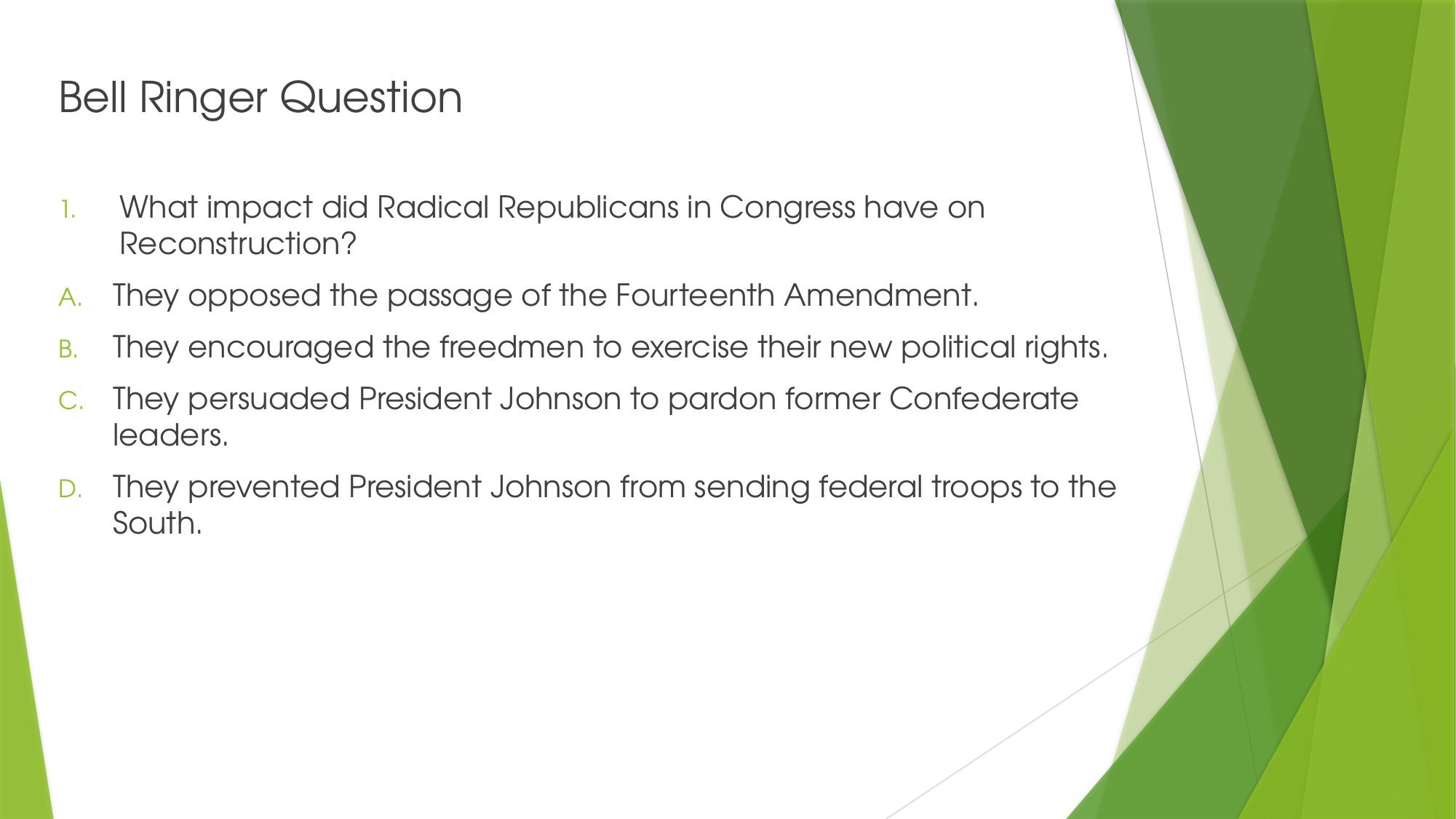

Bell Ringer Question

What impact did Radical Republicans in Congress have on Reconstruction?
They opposed the passage of the Fourteenth Amendment.
They encouraged the freedmen to exercise their new political rights.
They persuaded President Johnson to pardon former Confederate leaders.
They prevented President Johnson from sending federal troops to the South.